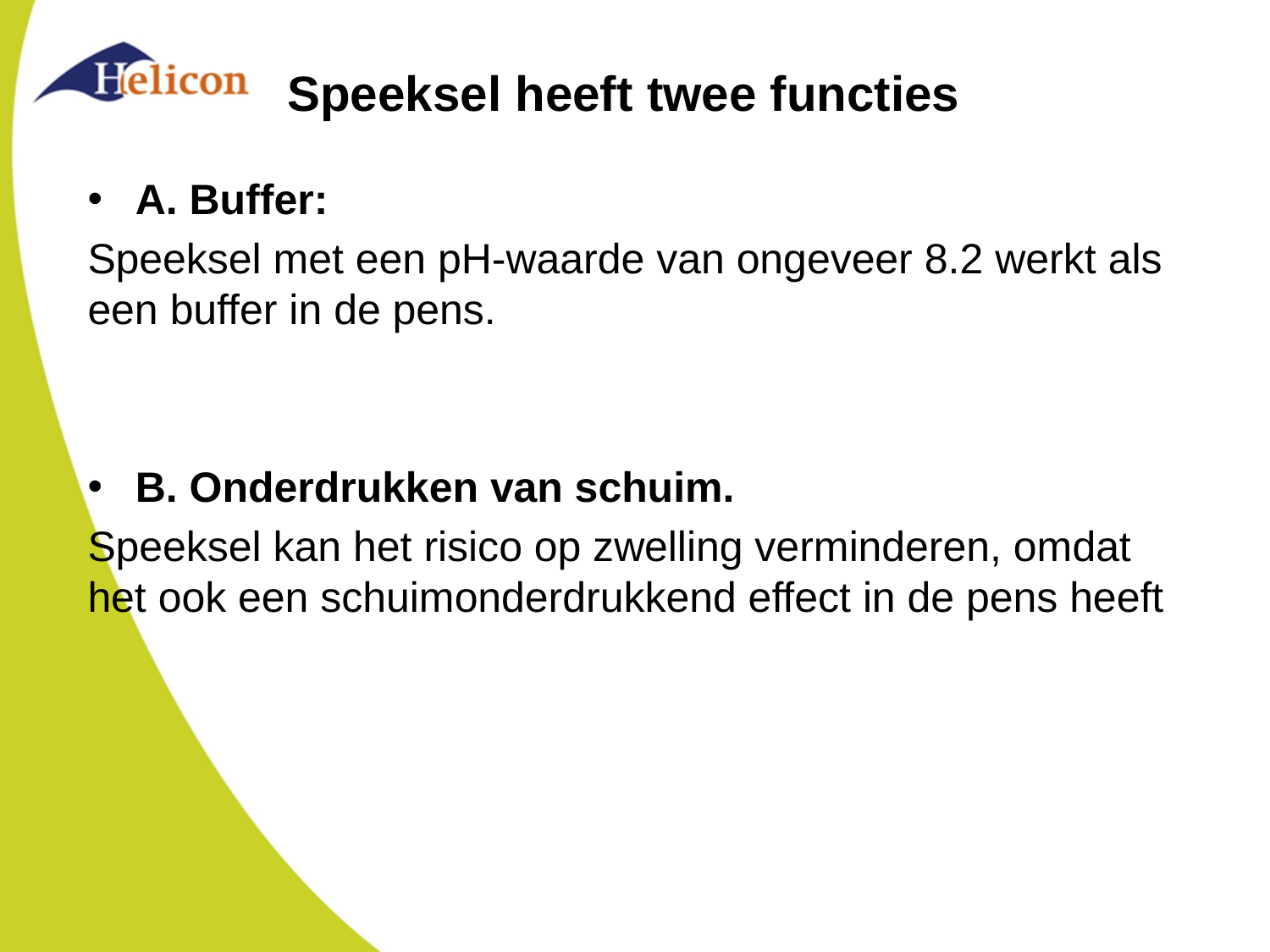

# Speeksel heeft twee functies
A. Buffer:
Speeksel met een pH-waarde van ongeveer 8.2 werkt als een buffer in de pens.

B. Onderdrukken van schuim.
Speeksel kan het risico op zwelling verminderen, omdat het ook een schuimonderdrukkend effect in de pens heeft